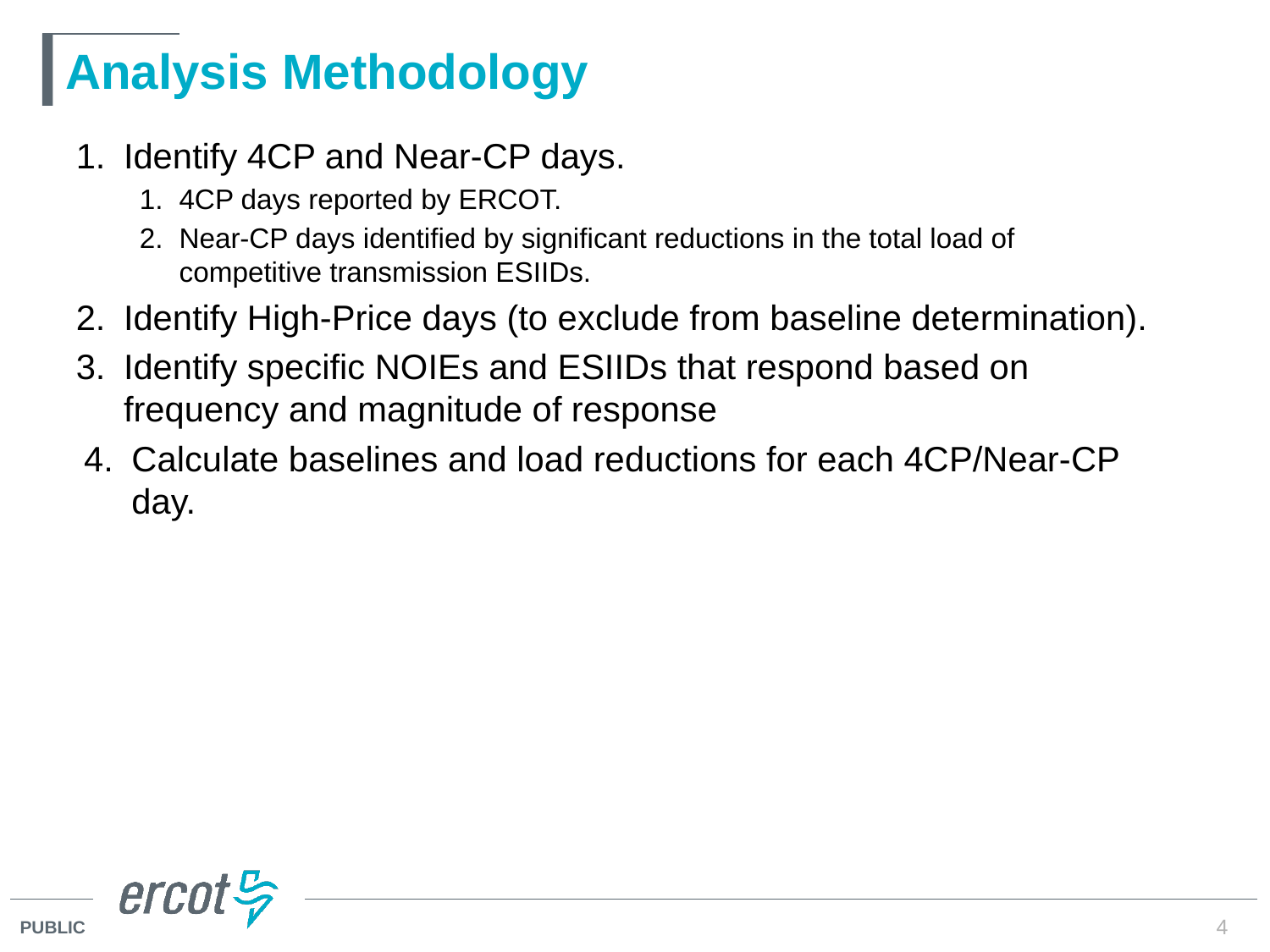

# Analysis Methodology
Identify 4CP and Near-CP days.
4CP days reported by ERCOT.
Near-CP days identified by significant reductions in the total load of competitive transmission ESIIDs.
Identify High-Price days (to exclude from baseline determination).
Identify specific NOIEs and ESIIDs that respond based on frequency and magnitude of response
Calculate baselines and load reductions for each 4CP/Near-CP day.
4